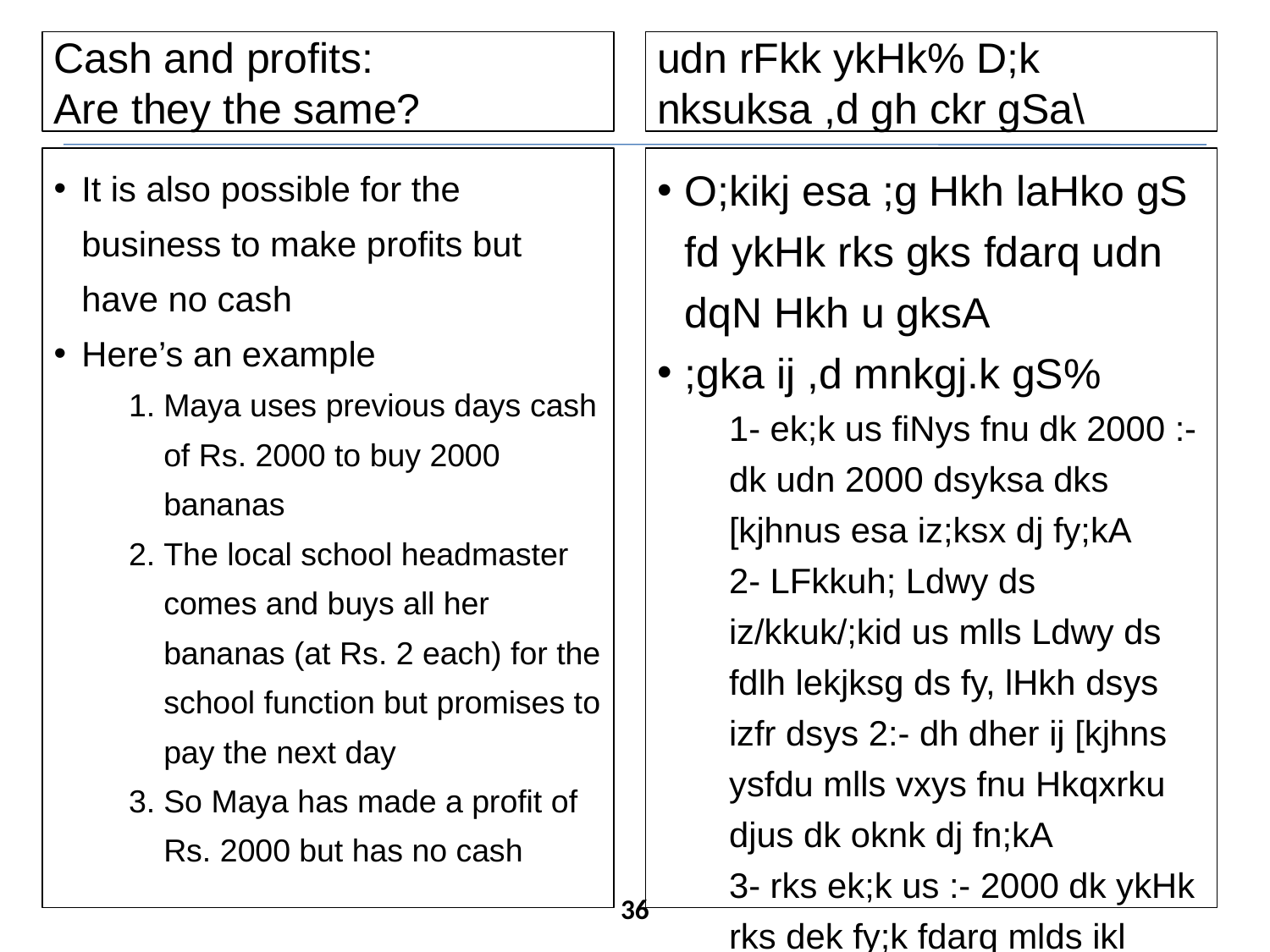

# Cash and profits: Are they the same?
udn rFkk ykHk% D;k nksuksa ,d gh ckr gSa\
It is also possible for the business to make profits but have no cash
Here’s an example
Maya uses previous days cash of Rs. 2000 to buy 2000 bananas
The local school headmaster comes and buys all her bananas (at Rs. 2 each) for the school function but promises to pay the next day
So Maya has made a profit of Rs. 2000 but has no cash
O;kikj esa ;g Hkh laHko gS fd ykHk rks gks fdarq udn dqN Hkh u gksA
;gka ij ,d mnkgj.k gS%
1- ek;k us fiNys fnu dk 2000 :- dk udn 2000 dsyksa dks [kjhnus esa iz;ksx dj fy;kA
2- LFkkuh; Ldwy ds iz/kkuk/;kid us mlls Ldwy ds fdlh lekjksg ds fy, lHkh dsys izfr dsys 2:- dh dher ij [kjhns ysfdu mlls vxys fnu Hkqxrku djus dk oknk dj fn;kA
3- rks ek;k us :- 2000 dk ykHk rks dek fy;k fdarq mlds ikl dksbZ udn ugha gSA
36